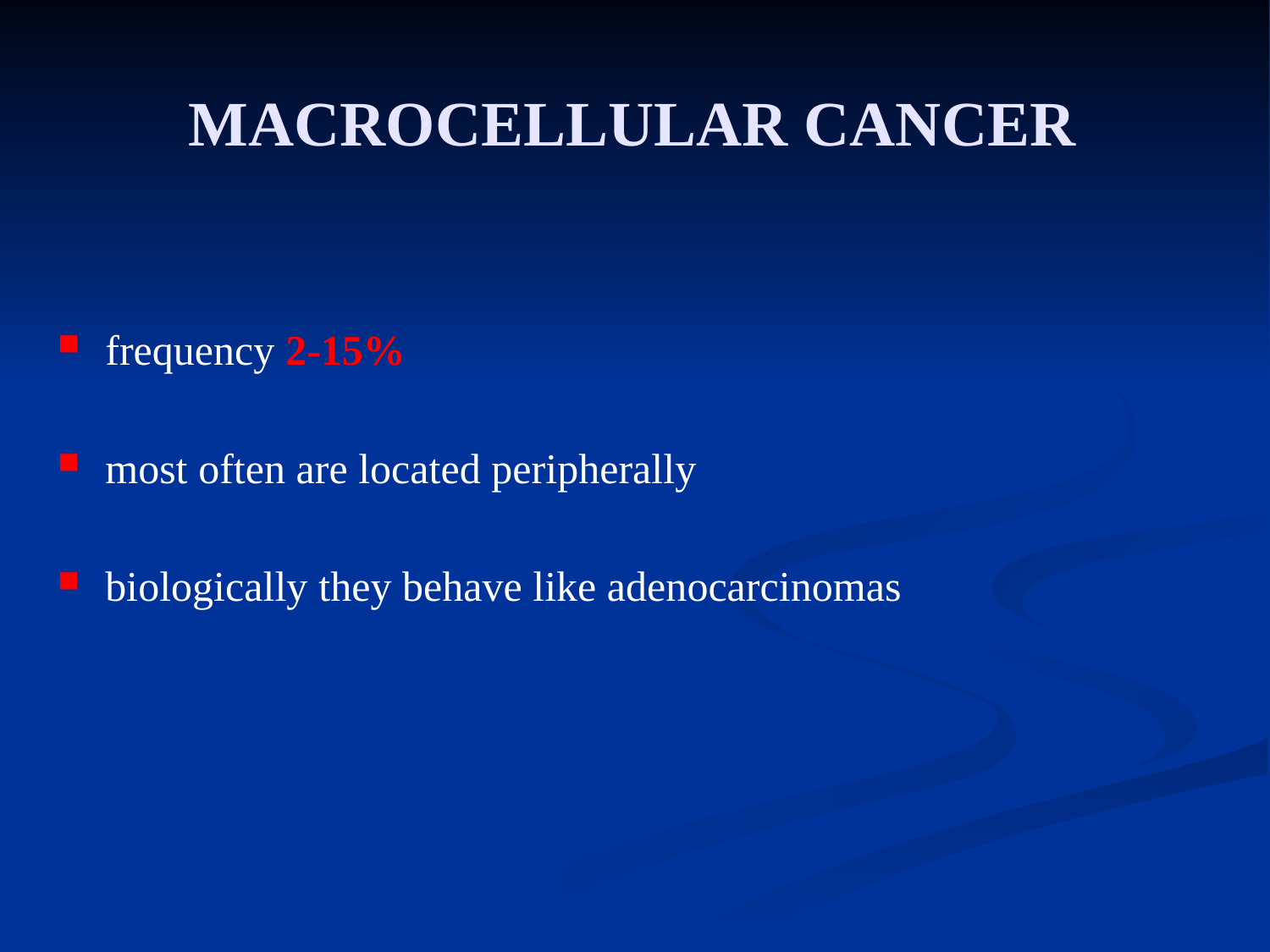

# MACROCELLULAR CANCER
frequency 2-15%

most often are located peripherally

biologically they behave like adenocarcinomas